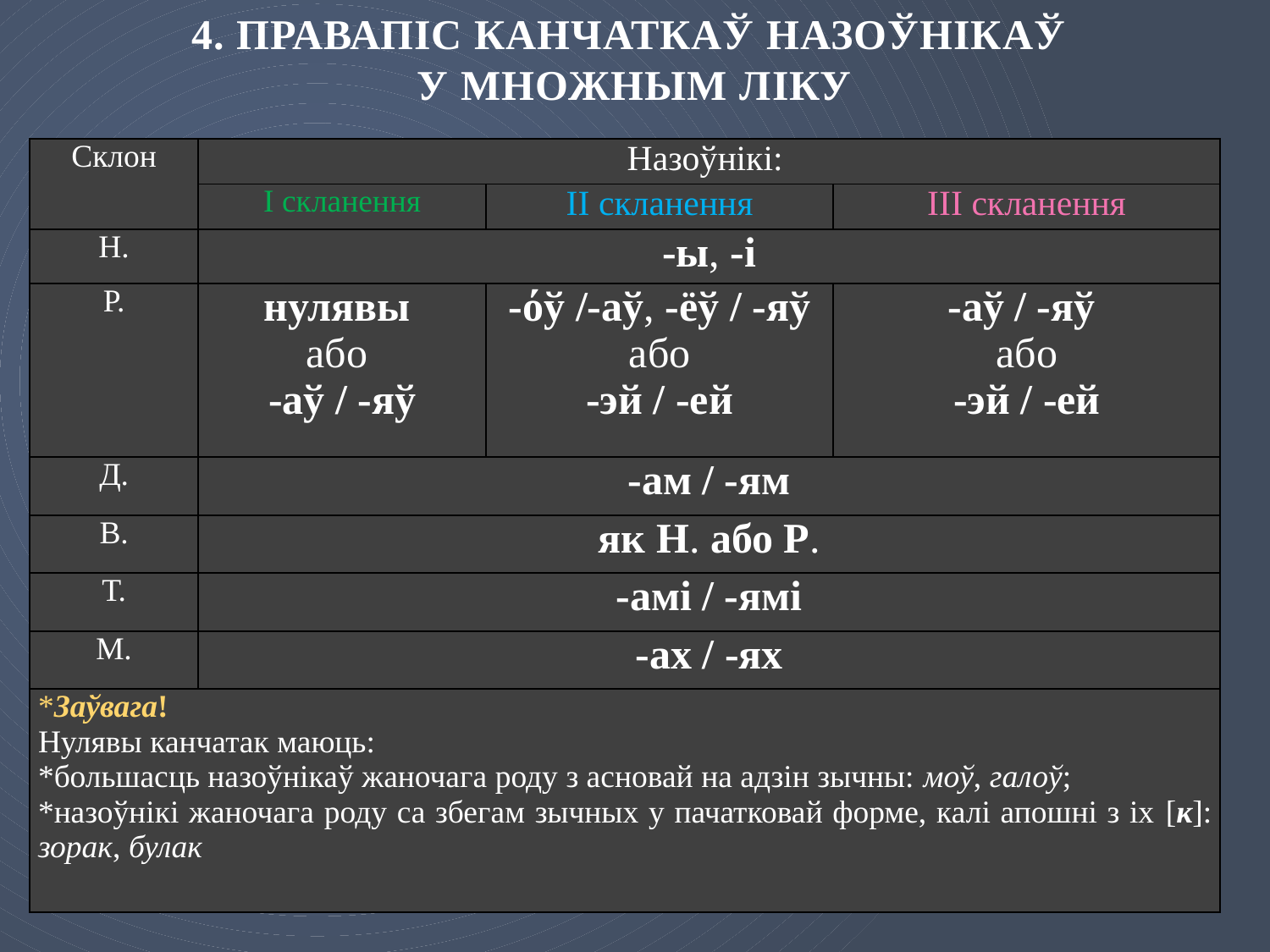

# 4. Правапіс канчаткаў назоўнікаў у множным ліку
| Склон | Назоўнікі: |  |  |
| --- | --- | --- | --- |
|  | І скланення | ІІ скланення | ІІІ скланення |
| Н. | -ы, -і |  |  |
| Р. | нулявы або -аў / -яў | -όў /-аў, -ёў / -яў або -эй / -ей | -аў / -яў або -эй / -ей |
| Д. | -ам / -ям |  |  |
| В. | як Н. або Р. |  |  |
| Т. | -амі / -ямі |  |  |
| М. | -ах / -ях |  |  |
| \*Заўвага! Нулявы канчатак маюць: \*большасць назоўнікаў жаночага роду з асновай на адзін зычны: моў, галоў; \*назоўнікі жаночага роду са збегам зычных у пачатковай форме, калі апошні з іх [к]: зорак, булак |  |  |  |